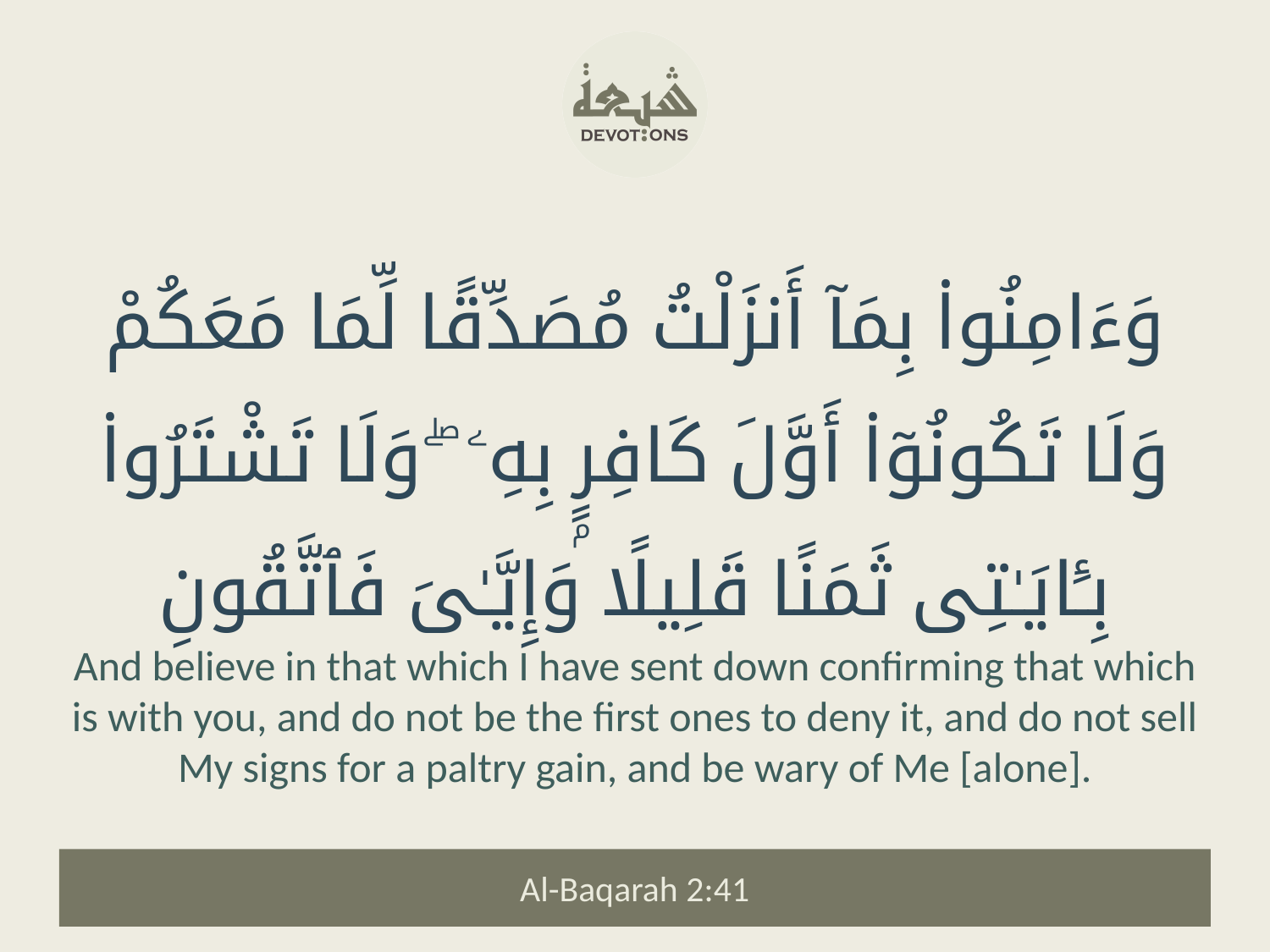

وَءَامِنُوا۟ بِمَآ أَنزَلْتُ مُصَدِّقًا لِّمَا مَعَكُمْ وَلَا تَكُونُوٓا۟ أَوَّلَ كَافِرٍۭ بِهِۦ ۖ وَلَا تَشْتَرُوا۟ بِـَٔايَـٰتِى ثَمَنًا قَلِيلًا وَإِيَّـٰىَ فَٱتَّقُونِ
And believe in that which I have sent down confirming that which is with you, and do not be the first ones to deny it, and do not sell My signs for a paltry gain, and be wary of Me [alone].
Al-Baqarah 2:41